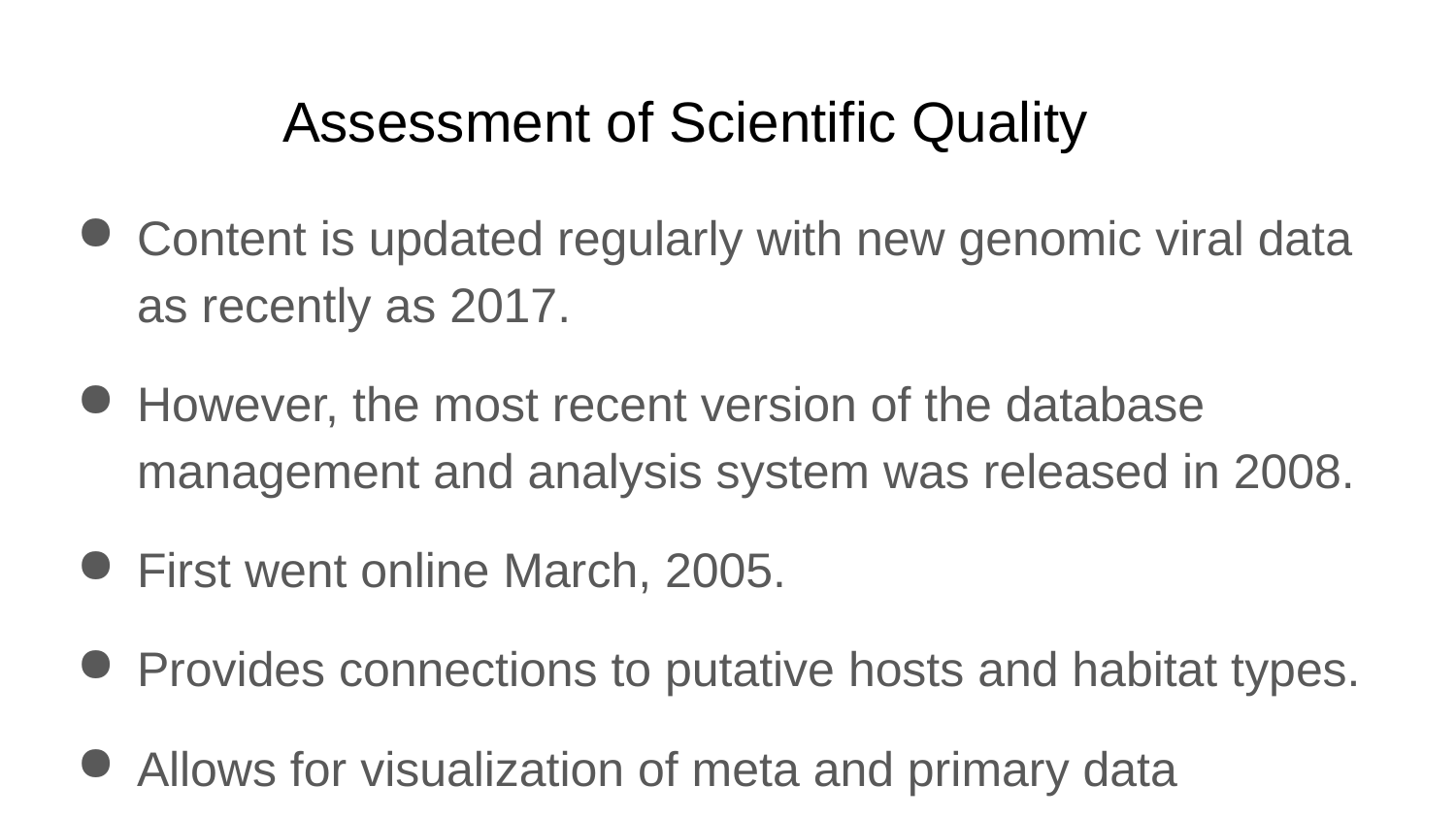

# Assessment of Scientific Quality
Content is updated regularly with new genomic viral data as recently as 2017.
However, the most recent version of the database management and analysis system was released in 2008.
First went online March, 2005.
Provides connections to putative hosts and habitat types.
Allows for visualization of meta and primary data